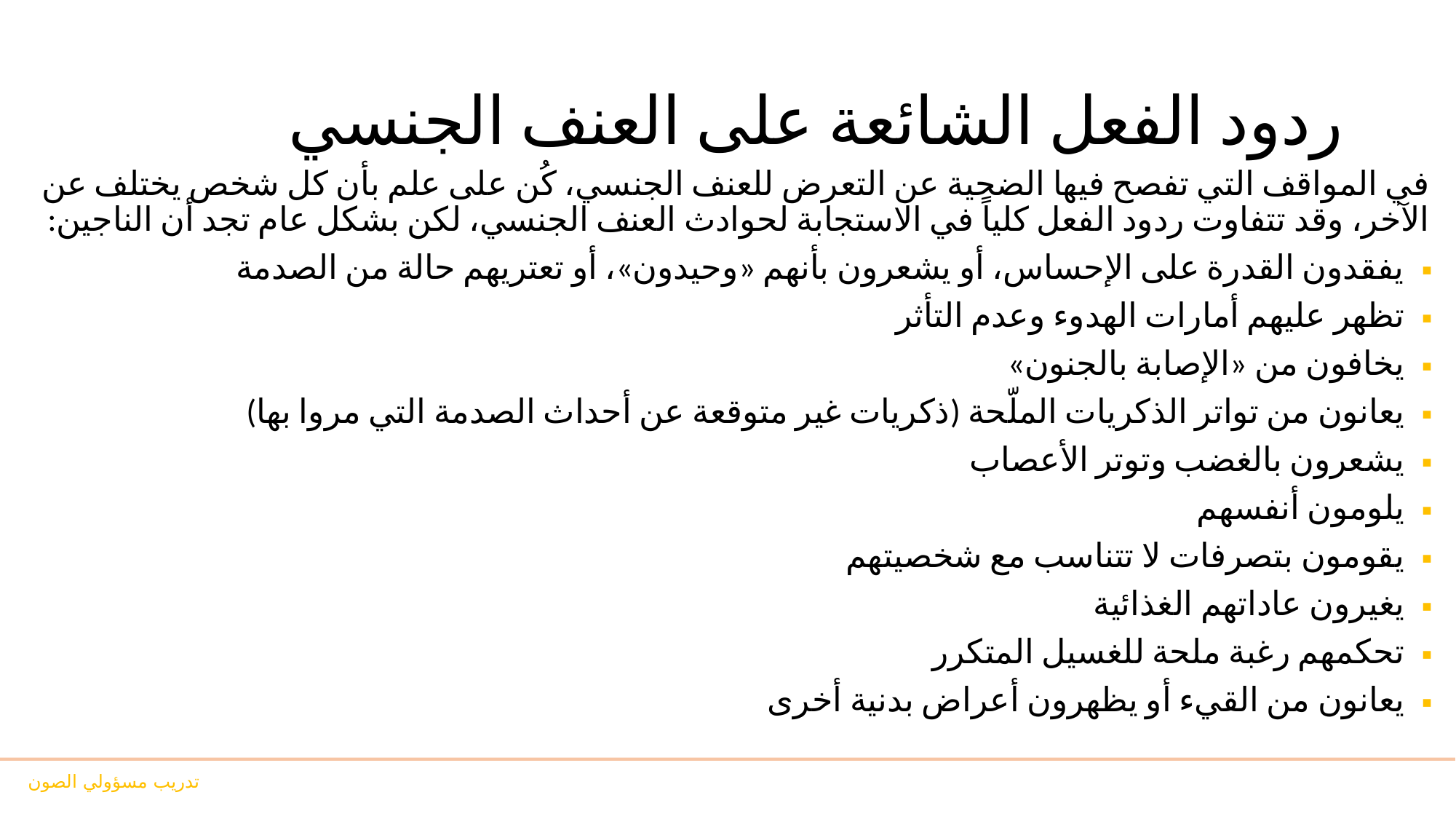

# ردود الفعل الشائعة على العنف الجنسي
في المواقف التي تفصح فيها الضحية عن التعرض للعنف الجنسي، كُن على علم بأن كل شخص يختلف عن الآخر، وقد تتفاوت ردود الفعل كلياً في الاستجابة لحوادث العنف الجنسي، لكن بشكل عام تجد أن الناجين:
يفقدون القدرة على الإحساس، أو يشعرون بأنهم «وحيدون»، أو تعتريهم حالة من الصدمة
تظهر عليهم أمارات الهدوء وعدم التأثر
يخافون من «الإصابة بالجنون»
يعانون من تواتر الذكريات الملّحة (ذكريات غير متوقعة عن أحداث الصدمة التي مروا بها)
يشعرون بالغضب وتوتر الأعصاب
يلومون أنفسهم
يقومون بتصرفات لا تتناسب مع شخصيتهم
يغيرون عاداتهم الغذائية
تحكمهم رغبة ملحة للغسيل المتكرر
يعانون من القيء أو يظهرون أعراض بدنية أخرى

تدريب مسؤولي الصون